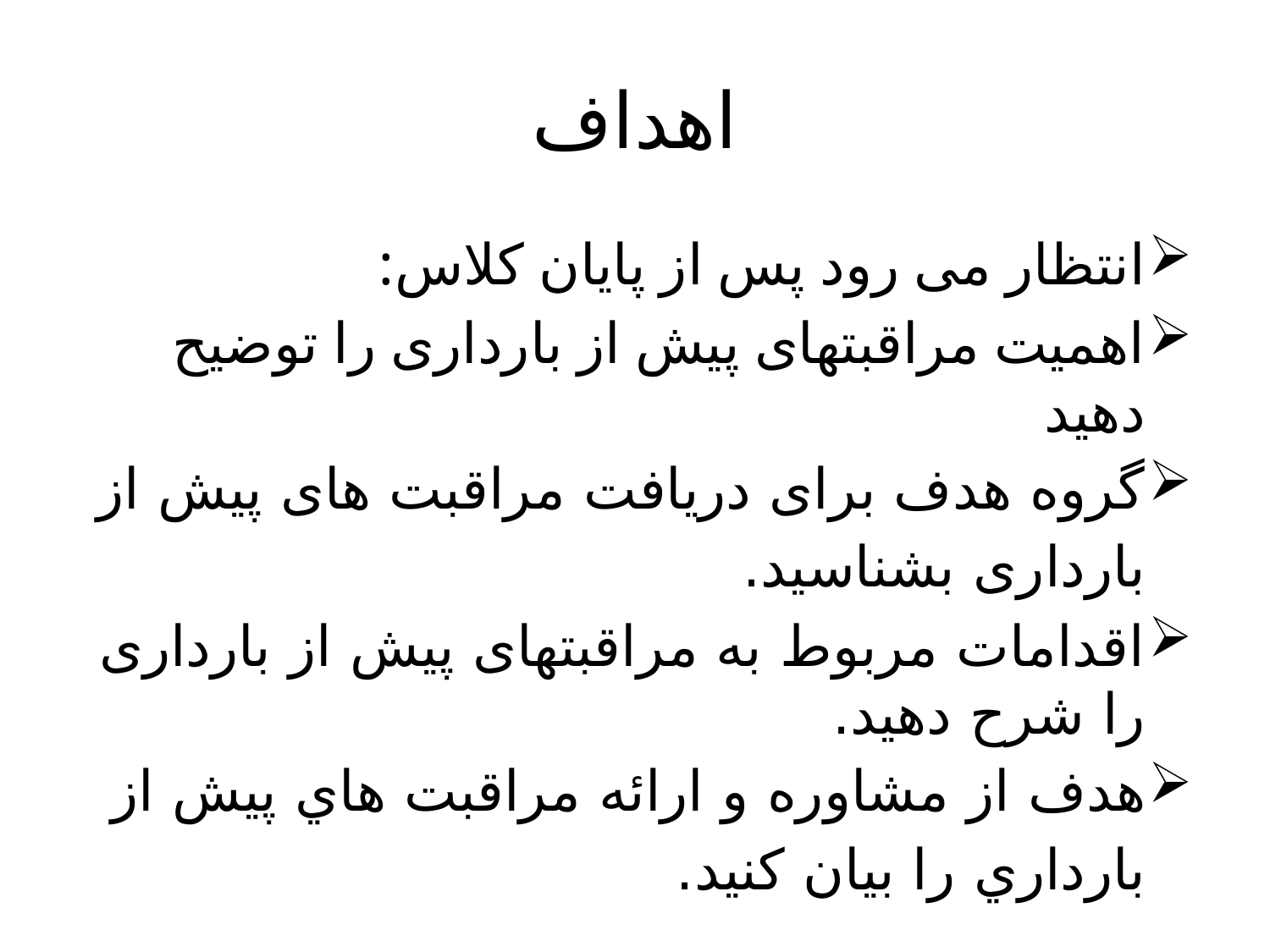

# اهداف
انتظار می رود پس از پایان کلاس:
اهمیت مراقبتهای پیش از بارداری را توضیح دهید
گروه هدف برای دریافت مراقبت های پیش از بارداری بشناسید.
اقدامات مربوط به مراقبتهای پیش از بارداری را شرح دهید.
هدف از مشاوره و ارائه مراقبت هاي پيش از بارداري را بيان كنيد.